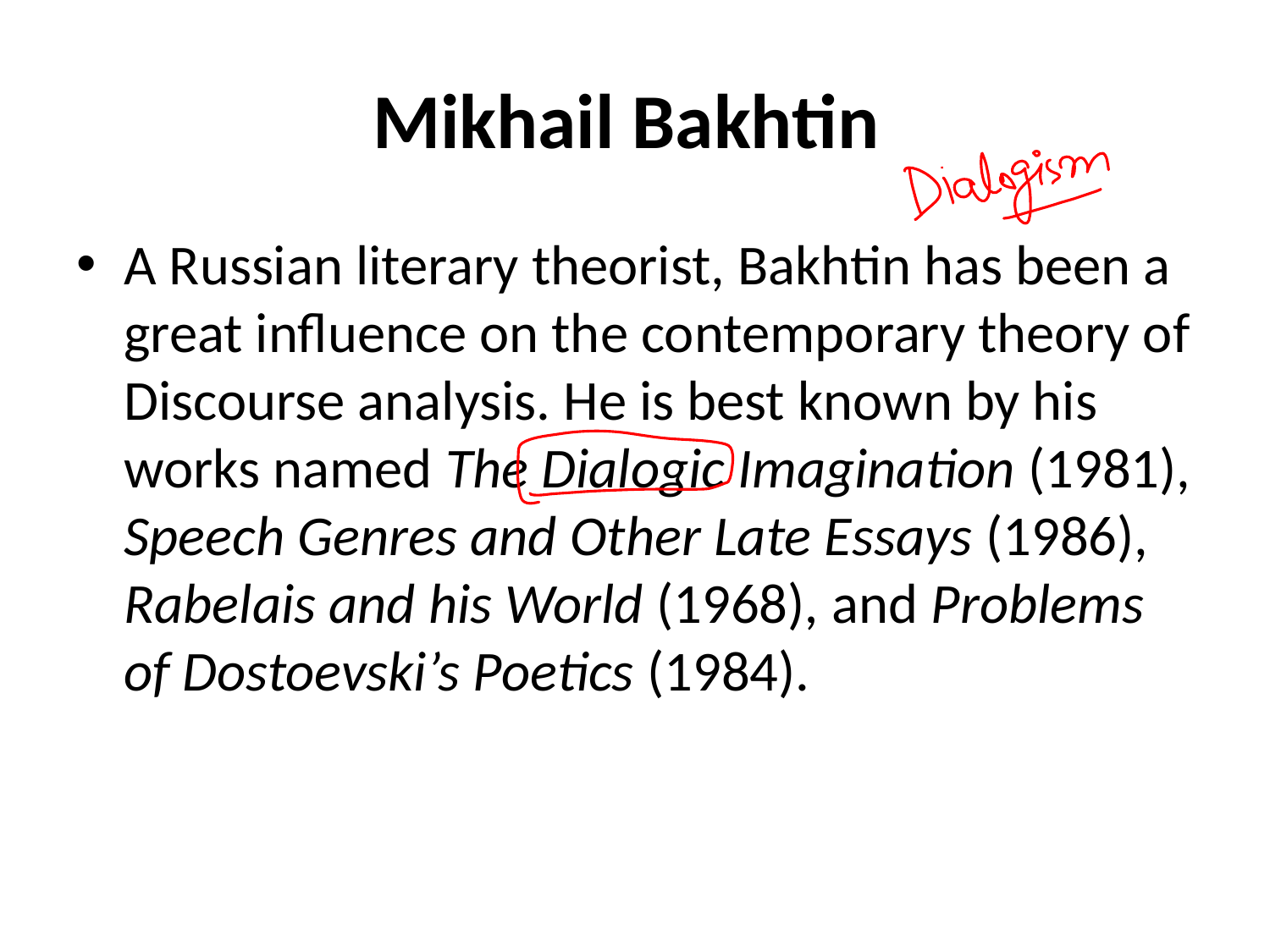

# Mikhail Bakhtin
A Russian literary theorist, Bakhtin has been a great influence on the contemporary theory of Discourse analysis. He is best known by his works named The Dialogic Imagination (1981), Speech Genres and Other Late Essays (1986), Rabelais and his World (1968), and Problems of Dostoevski’s Poetics (1984).